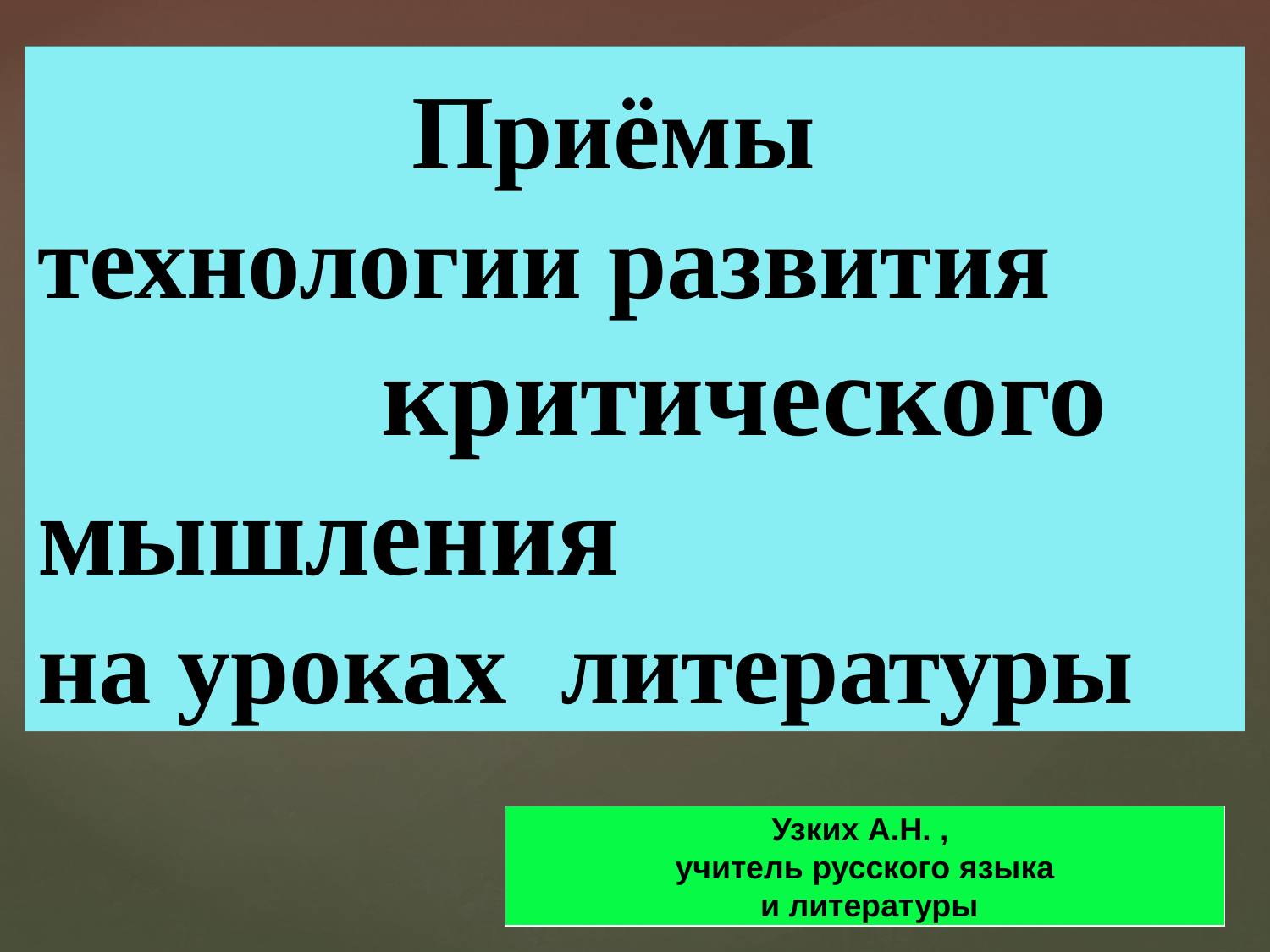

Приёмы
технологии развития                    критического мышления
на уроках  литературы
Узких А.Н. ,
учитель русского языка
 и литературы